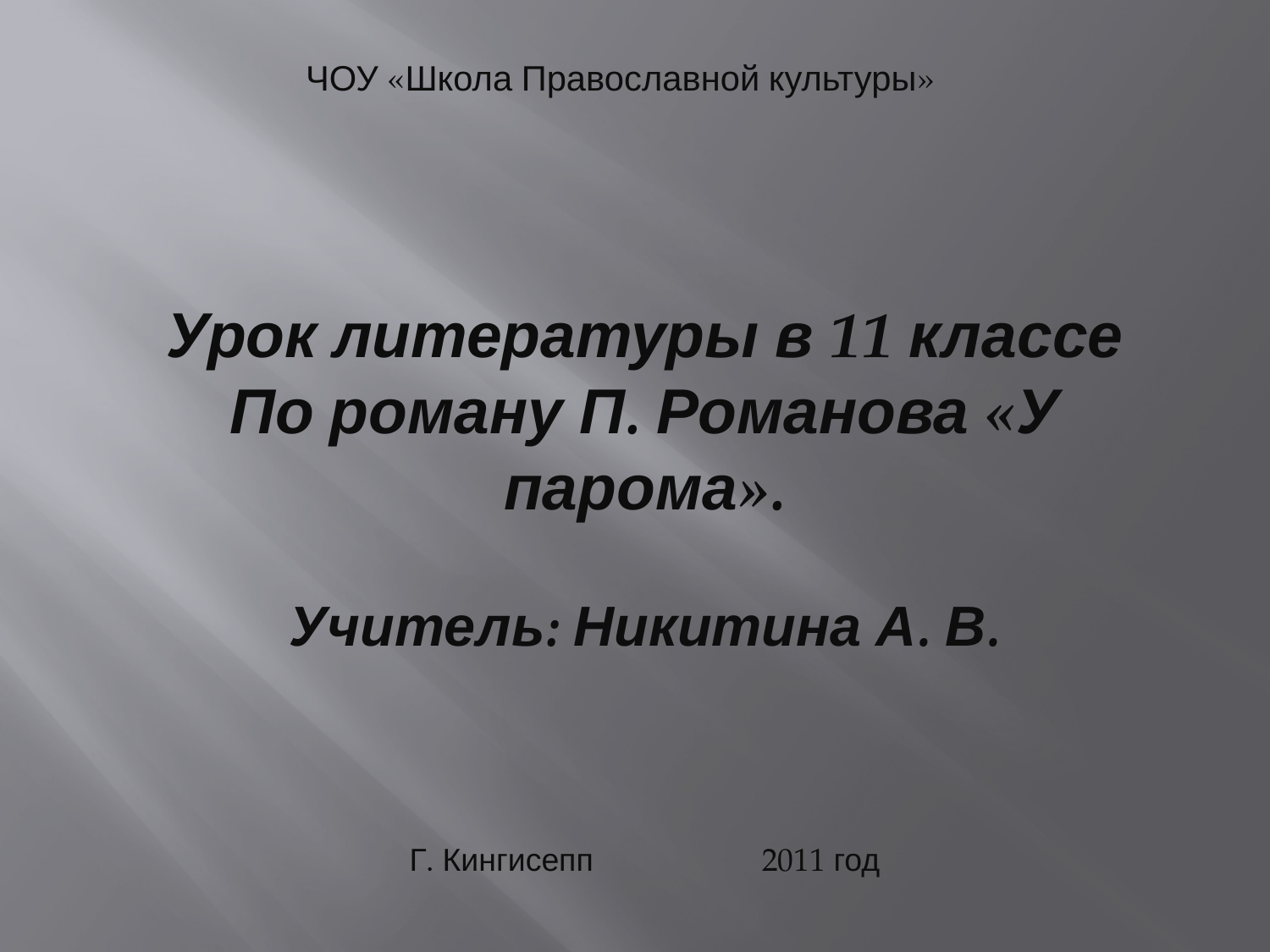

ЧОУ «Школа Православной культуры»
Урок литературы в 11 классе
По роману П. Романова «У парома».

Учитель: Никитина А. В.

Г. Кингисепп                     2011 год